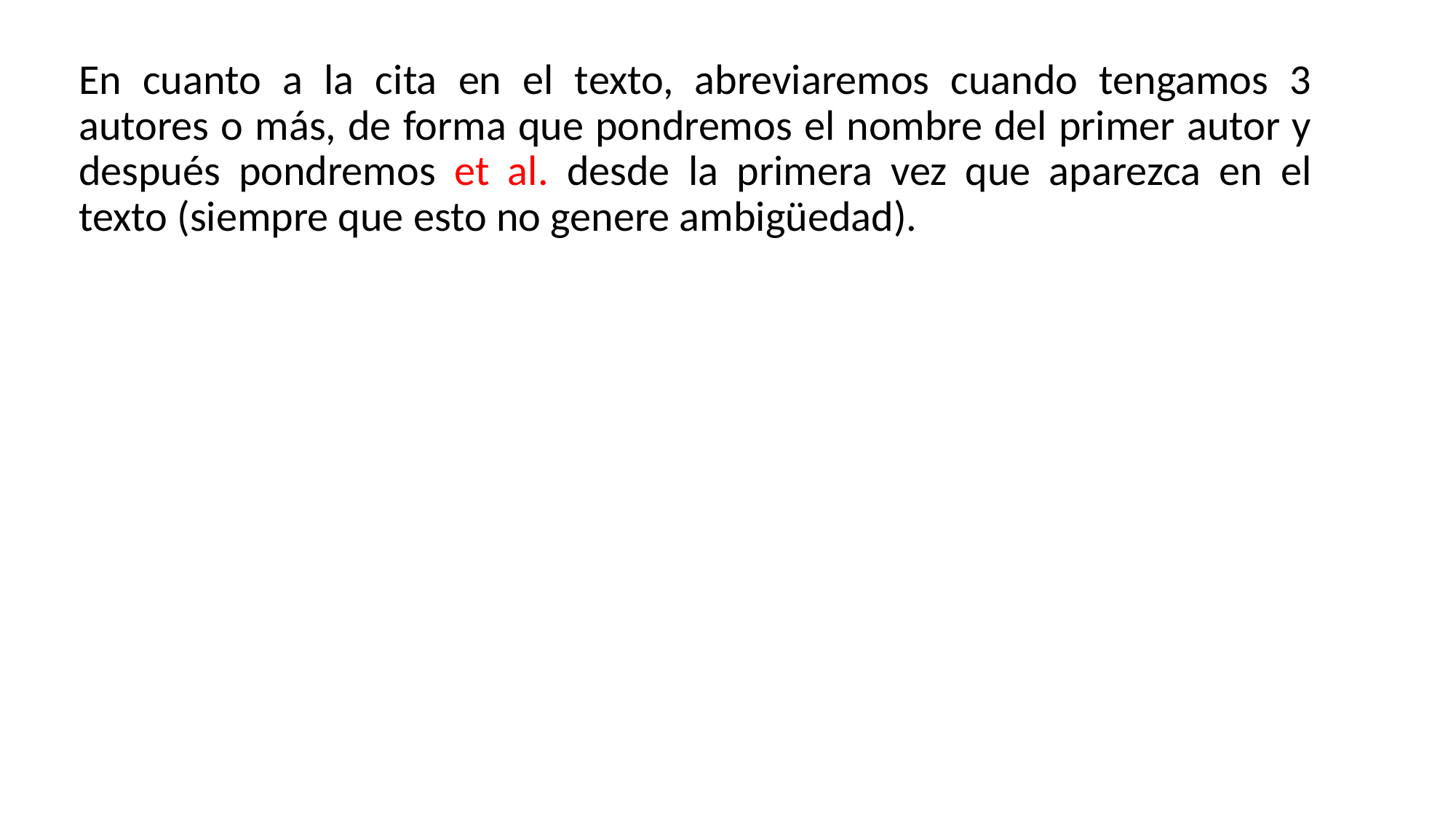

En cuanto a la cita en el texto, abreviaremos cuando tengamos 3 autores o más, de forma que pondremos el nombre del primer autor y después pondremos et al. desde la primera vez que aparezca en el texto (siempre que esto no genere ambigüedad).